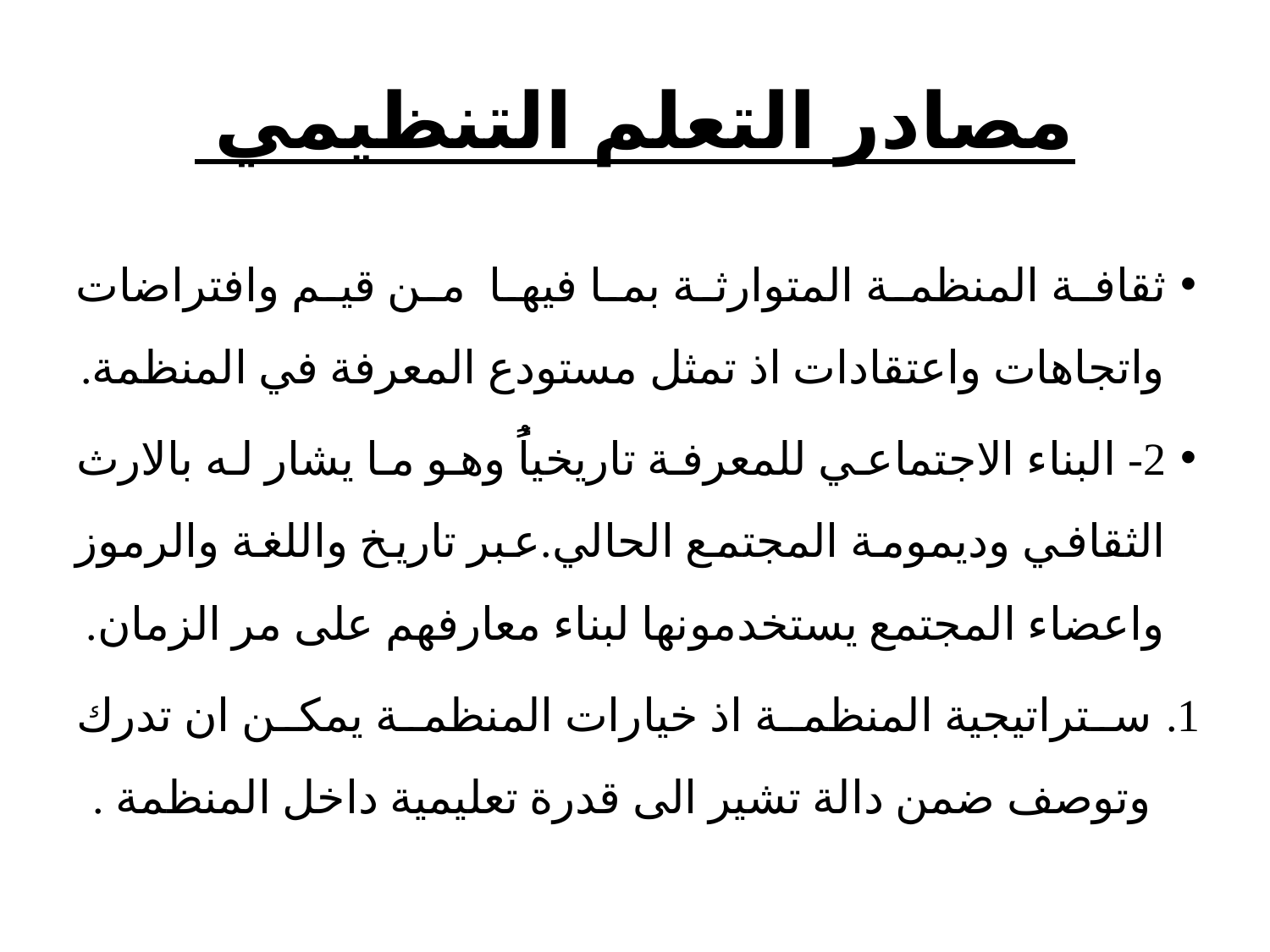

# مصادر التعلم التنظيمي
ثقافة المنظمة المتوارثة بما فيها  من قيم وافتراضات واتجاهات واعتقادات اذ تمثل مستودع المعرفة في المنظمة.
2- البناء الاجتماعي للمعرفة تاريخياًُ وهو ما يشار له بالارث الثقافي وديمومة المجتمع الحالي.عبر تاريخ واللغة والرموز واعضاء المجتمع يستخدمونها لبناء معارفهم على مر الزمان.
ستراتيجية المنظمة اذ خيارات المنظمة يمكن ان تدرك وتوصف ضمن دالة تشير الى قدرة تعليمية داخل المنظمة .